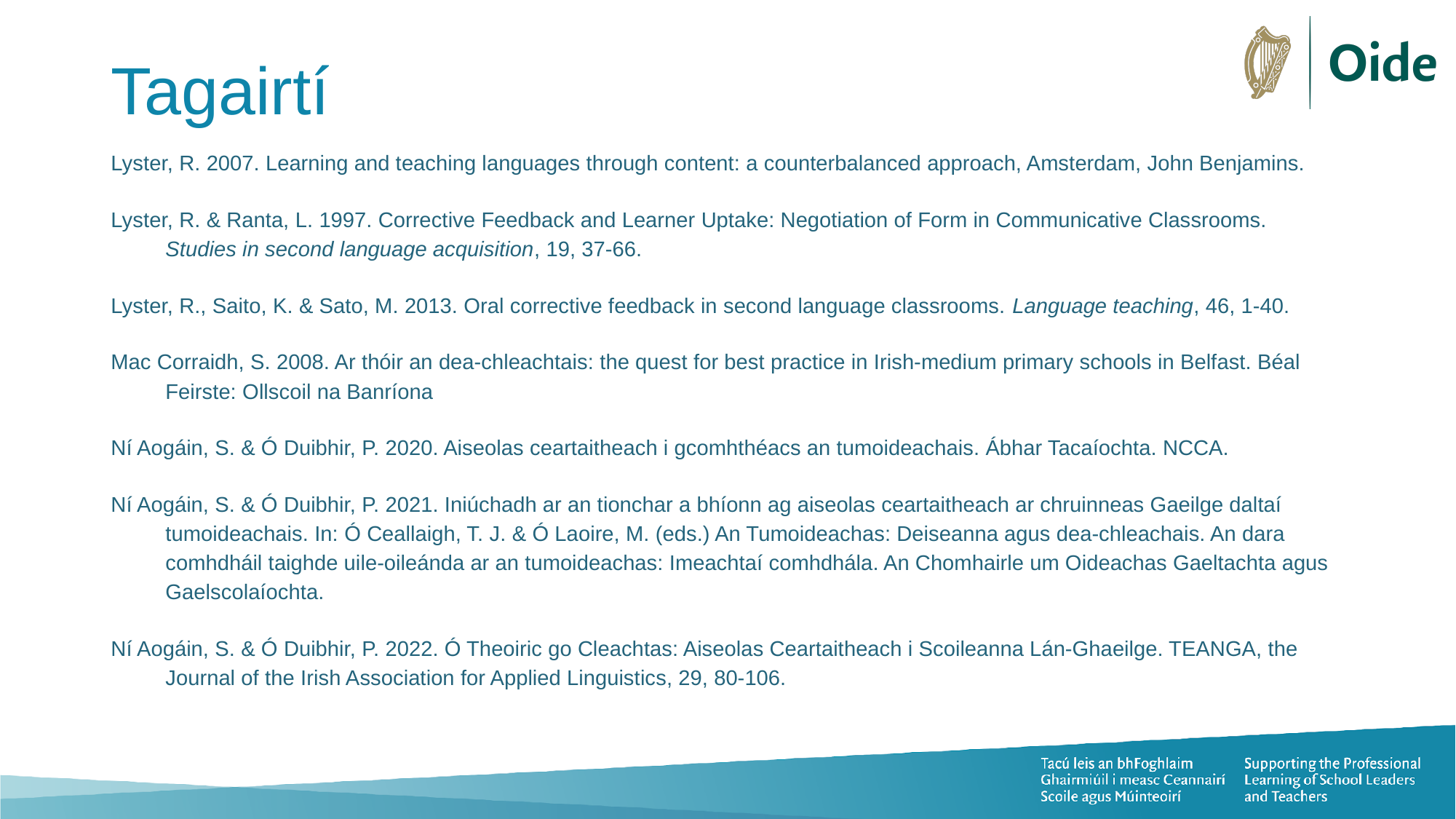

# Tagairtí
Lyster, R. 2007. Learning and teaching languages through content: a counterbalanced approach, Amsterdam, John Benjamins.
Lyster, R. & Ranta, L. 1997. Corrective Feedback and Learner Uptake: Negotiation of Form in Communicative Classrooms. Studies in second language acquisition, 19, 37-66.
Lyster, R., Saito, K. & Sato, M. 2013. Oral corrective feedback in second language classrooms. Language teaching, 46, 1-40.
Mac Corraidh, S. 2008. Ar thóir an dea-chleachtais: the quest for best practice in Irish-medium primary schools in Belfast. Béal Feirste: Ollscoil na Banríona
Ní Aogáin, S. & Ó Duibhir, P. 2020. Aiseolas ceartaitheach i gcomhthéacs an tumoideachais. Ábhar Tacaíochta. NCCA.
Ní Aogáin, S. & Ó Duibhir, P. 2021. Iniúchadh ar an tionchar a bhíonn ag aiseolas ceartaitheach ar chruinneas Gaeilge daltaí tumoideachais. In: Ó Ceallaigh, T. J. & Ó Laoire, M. (eds.) An Tumoideachas: Deiseanna agus dea-chleachais. An dara comhdháil taighde uile-oileánda ar an tumoideachas: Imeachtaí comhdhála. An Chomhairle um Oideachas Gaeltachta agus Gaelscolaíochta.
Ní Aogáin, S. & Ó Duibhir, P. 2022. Ó Theoiric go Cleachtas: Aiseolas Ceartaitheach i Scoileanna Lán-Ghaeilge. TEANGA, the Journal of the Irish Association for Applied Linguistics, 29, 80-106.

.